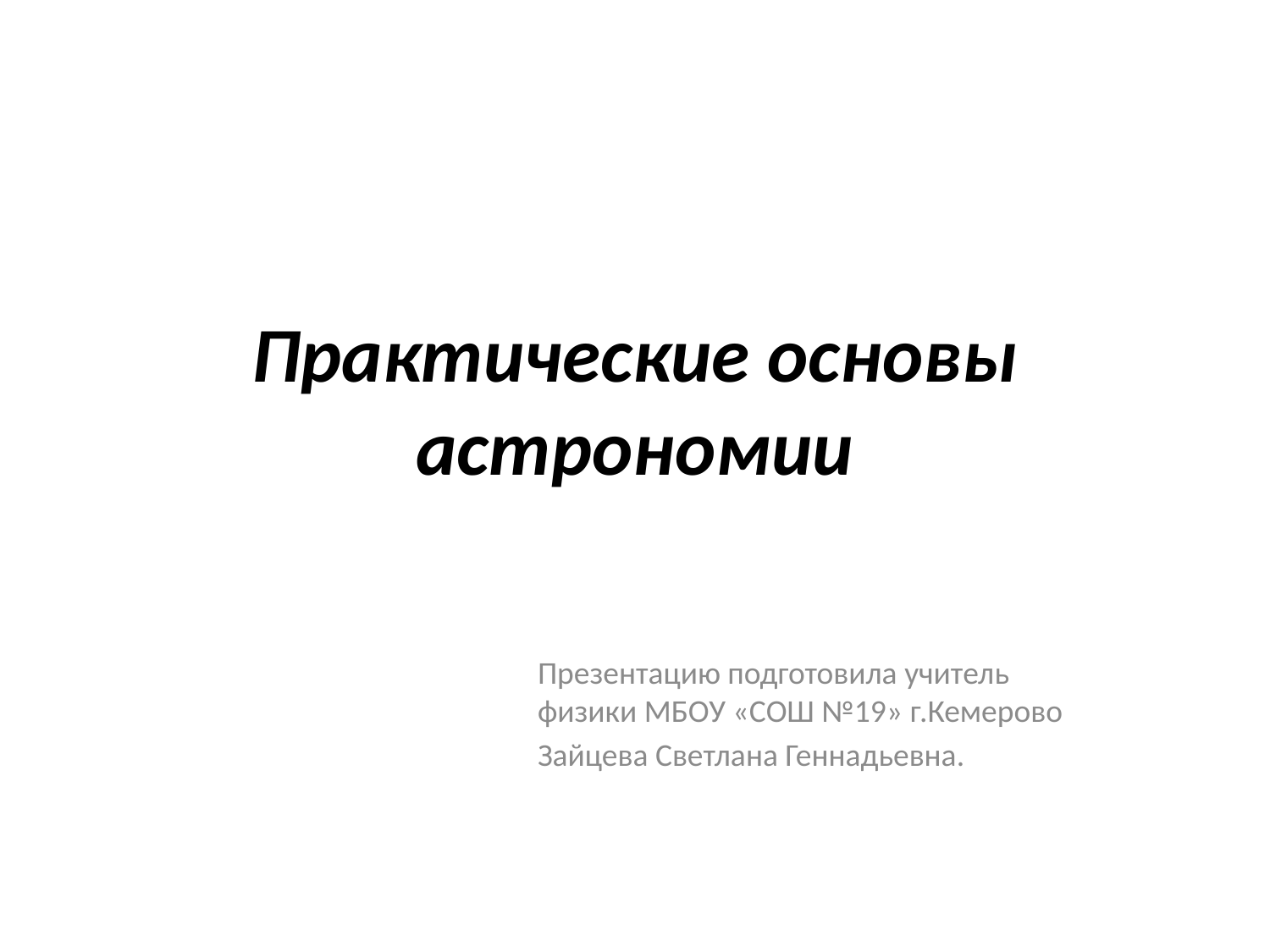

# Практические основы астрономии
Презентацию подготовила учитель физики МБОУ «СОШ №19» г.Кемерово
Зайцева Светлана Геннадьевна.